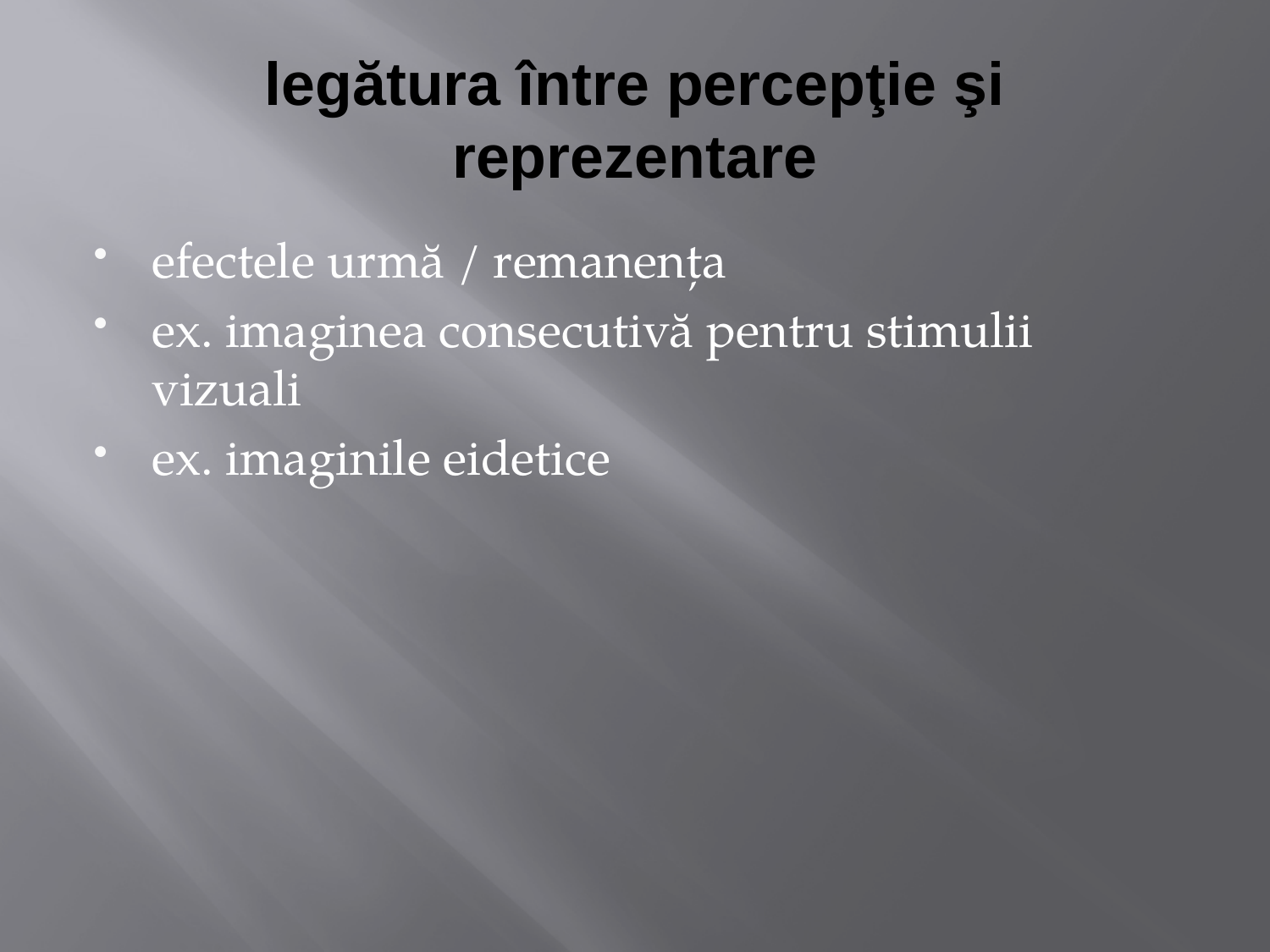

# legătura între percepţie şi reprezentare
efectele urmă / remanenţa
ex. imaginea consecutivă pentru stimulii vizuali
ex. imaginile eidetice